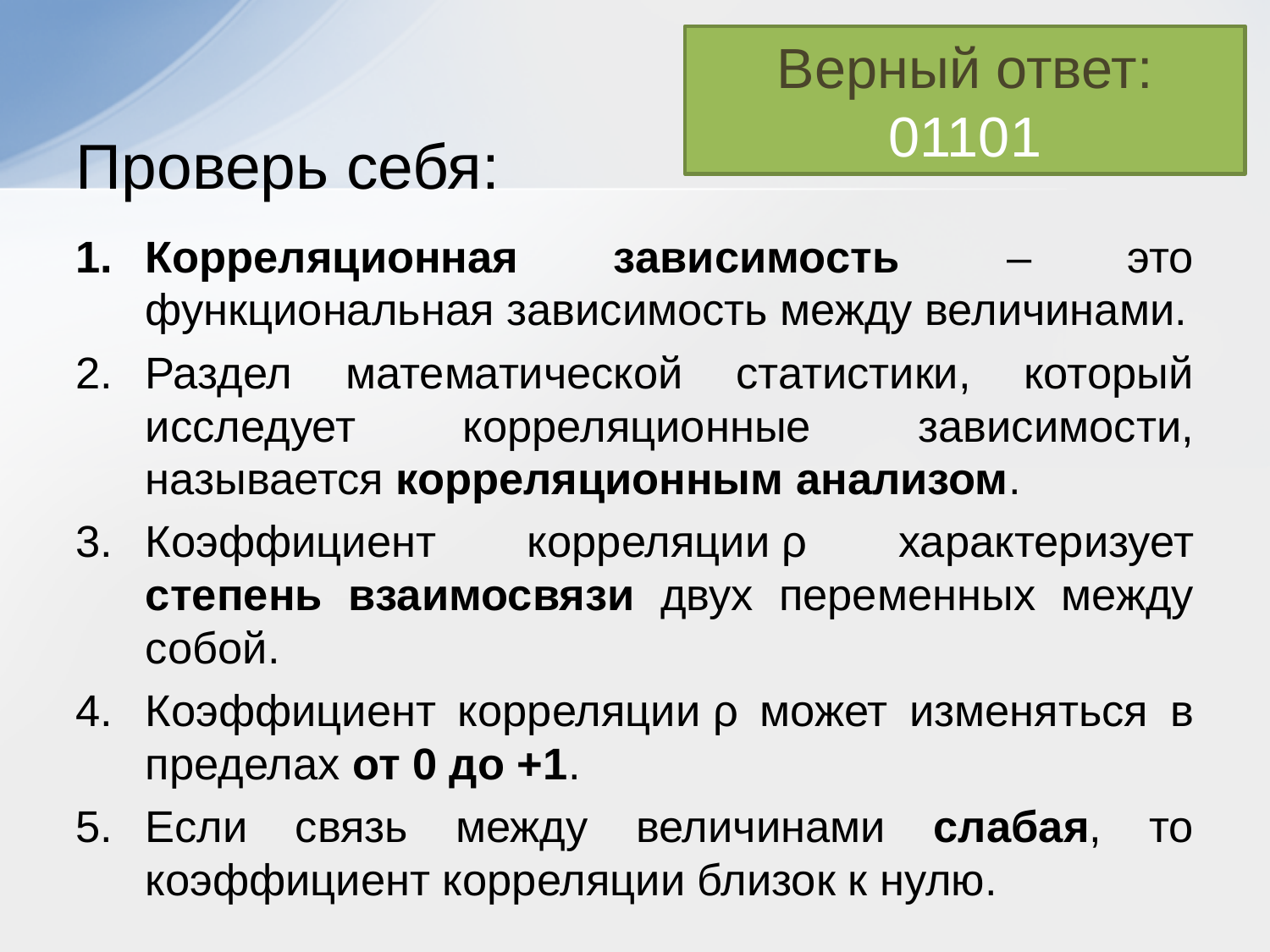

Верный ответ: 01101
# Проверь себя:
Корреляционная зависимость  – это функциональная зависимость между величинами.
Раздел математической статистики, который исследует корреляционные зависимости, называется корреляционным анализом.
Коэффициент корреляции ρ характеризует степень взаимосвязи двух переменных между собой.
Коэффициент корреляции ρ может изменяться в пределах от 0 до +1.
Если связь между величинами слабая, то коэффициент корреляции близок к нулю.